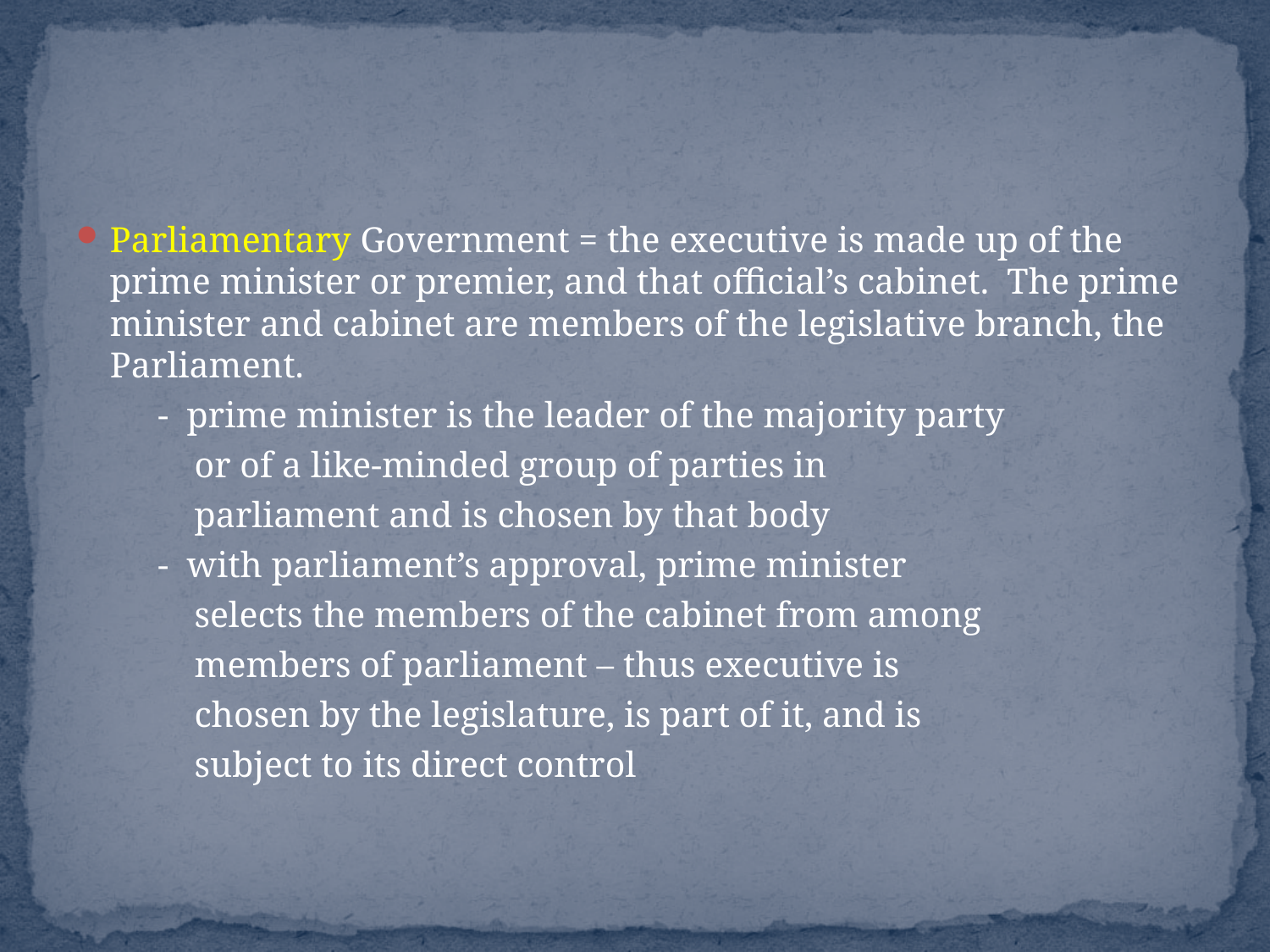

#
Parliamentary Government = the executive is made up of the prime minister or premier, and that official’s cabinet.  The prime minister and cabinet are members of the legislative branch, the Parliament.
         -  prime minister is the leader of the majority party
             or of a like-minded group of parties in
             parliament and is chosen by that body
         -  with parliament’s approval, prime minister
             selects the members of the cabinet from among
             members of parliament – thus executive is
             chosen by the legislature, is part of it, and is
             subject to its direct control